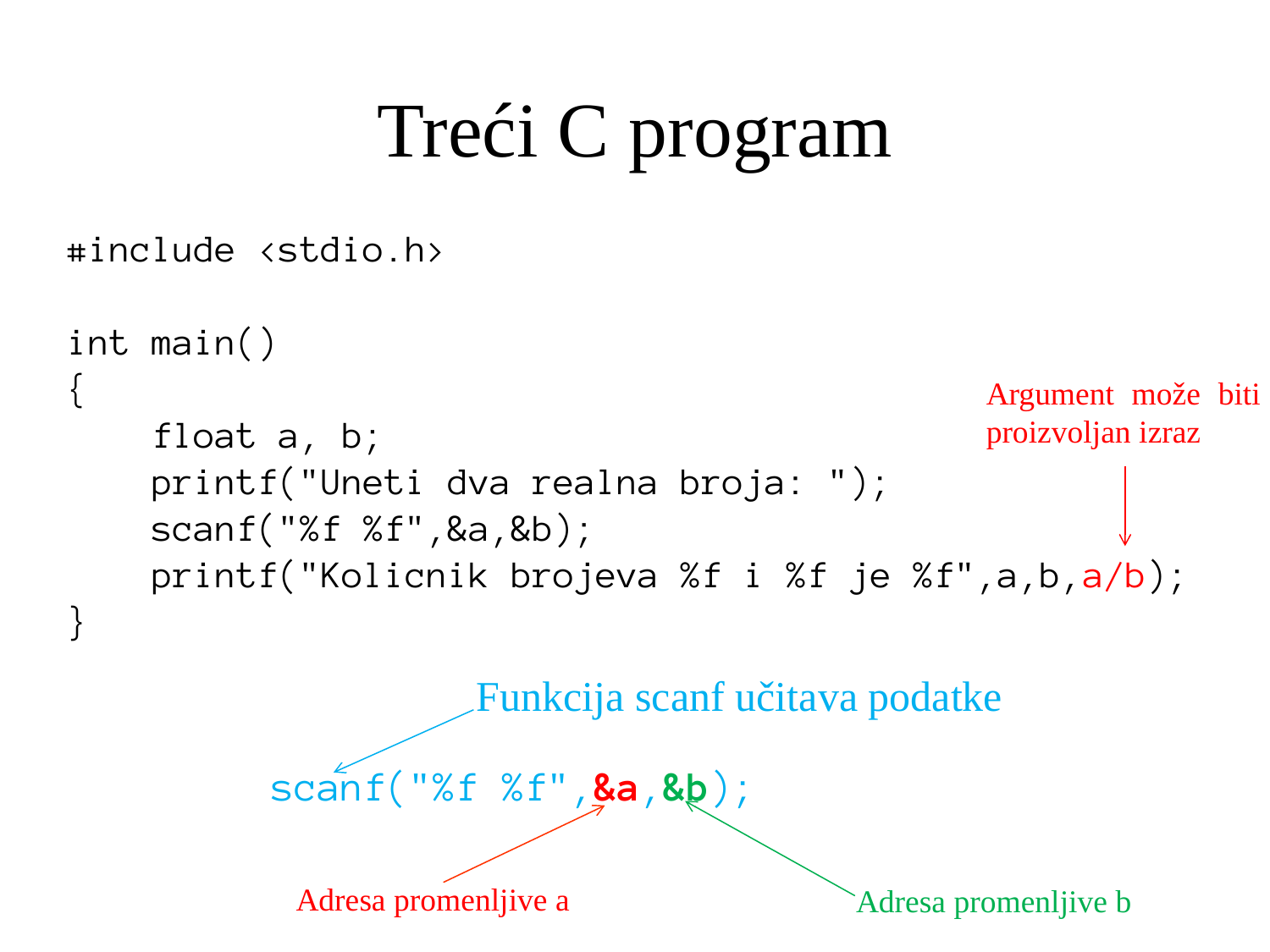

# Treći C program
#include <stdio.h>

int main()
{
    float a, b;
    printf("Uneti dva realna broja: ");
    scanf("%f %f",&a,&b);
    printf("Kolicnik brojeva %f i %f je %f",a,b,a/b);
}
Argument može biti proizvoljan izraz
Funkcija scanf učitava podatke
scanf("%f %f",&a,&b);
Adresa promenljive a
Adresa promenljive b